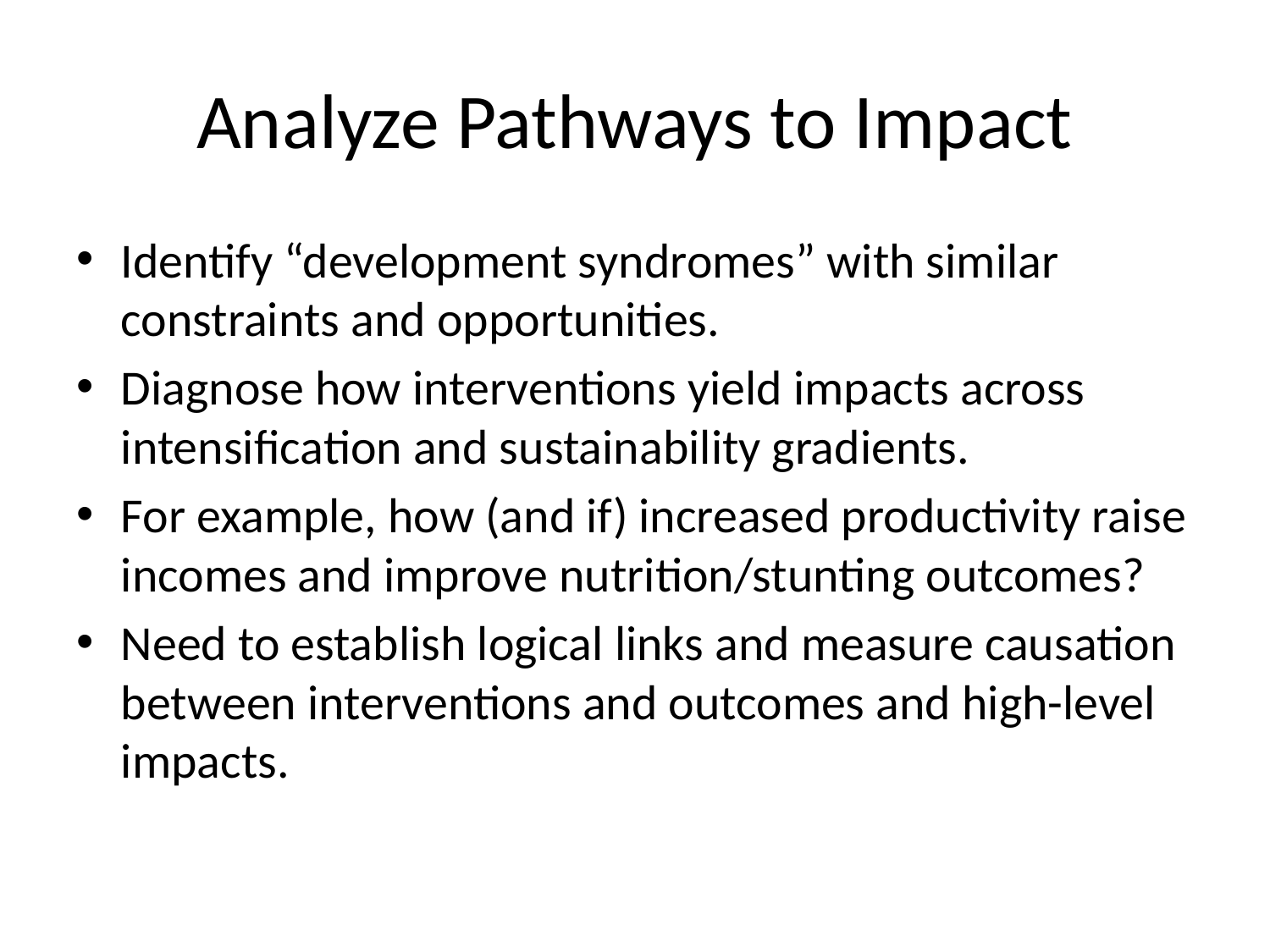

# Analyze Pathways to Impact
Identify “development syndromes” with similar constraints and opportunities.
Diagnose how interventions yield impacts across intensification and sustainability gradients.
For example, how (and if) increased productivity raise incomes and improve nutrition/stunting outcomes?
Need to establish logical links and measure causation between interventions and outcomes and high-level impacts.